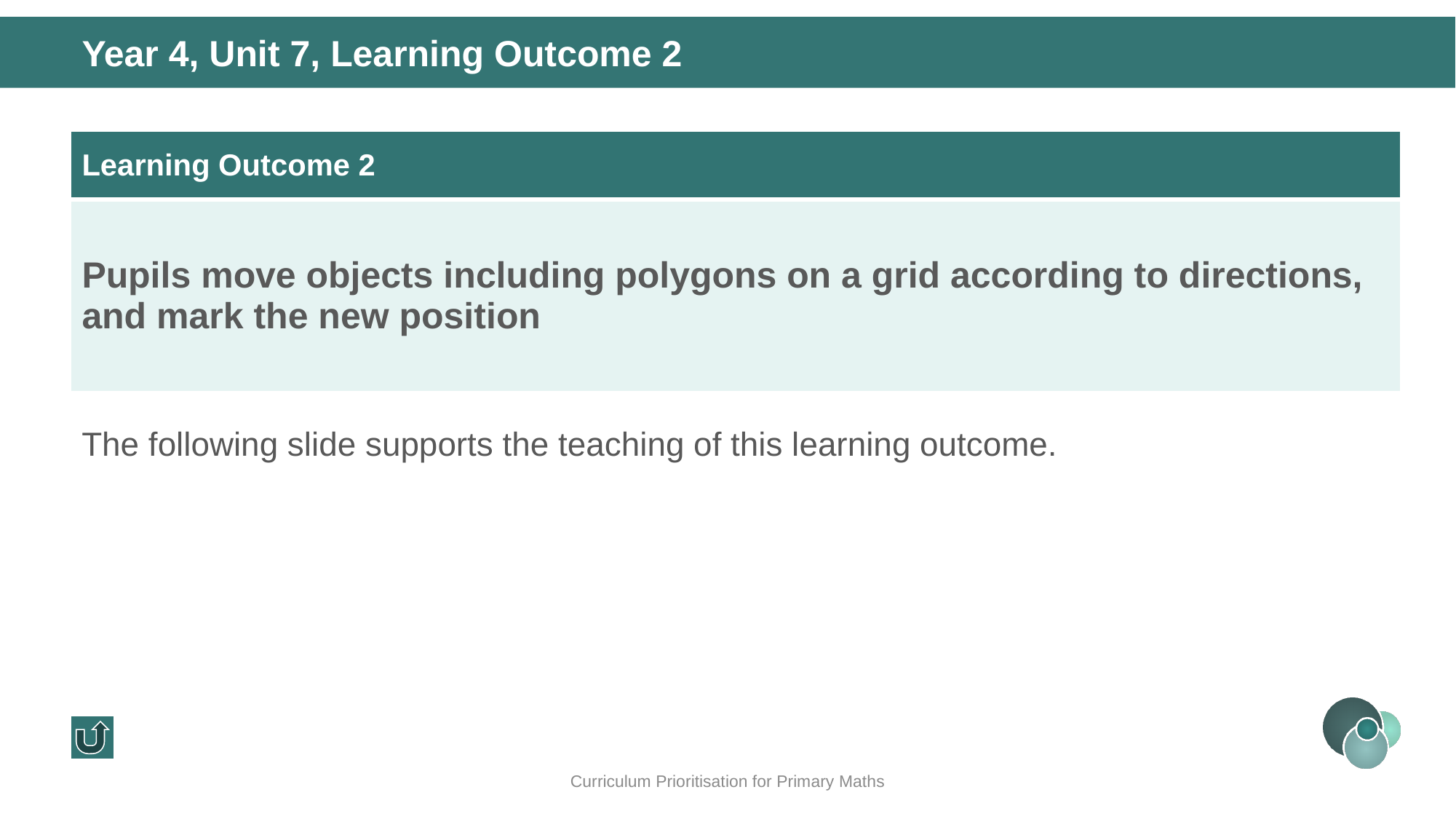

Year 4, Unit 7, Learning Outcome 2
| Learning Outcome 2 |
| --- |
| Pupils move objects including polygons on a grid according to directions, and mark the new position |
The following slide supports the teaching of this learning outcome.

Curriculum Prioritisation for Primary Maths